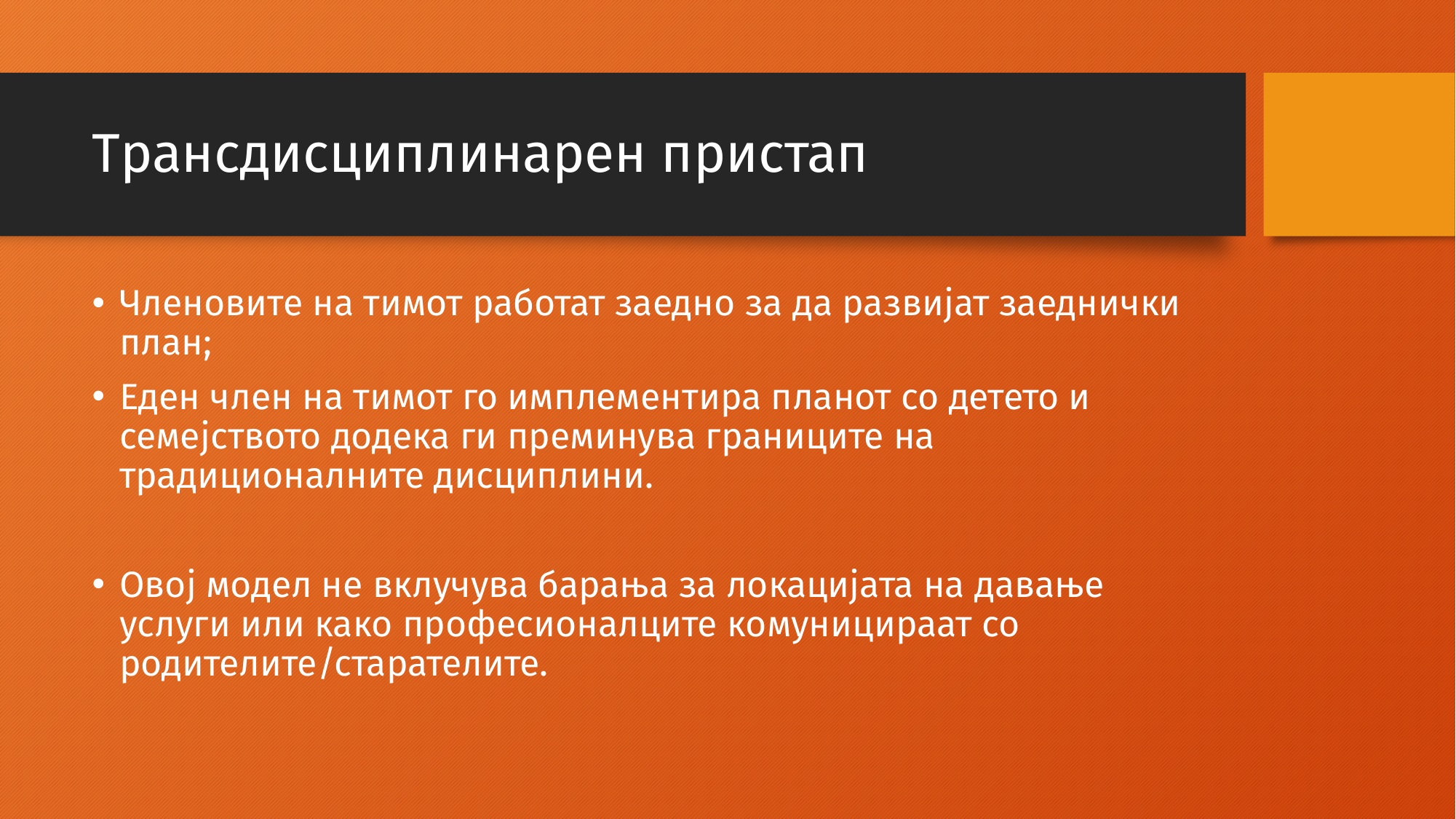

# Трансдисциплинарен пристап
Членовите на тимот работат заедно за да развијат заеднички план;
Еден член на тимот го имплементира планот со детето и семејството додека ги преминува границите на традиционалните дисциплини.

Овој модел не вклучува барања за локацијата на давање услуги или како професионалците комуницираат со родителите/старателите.